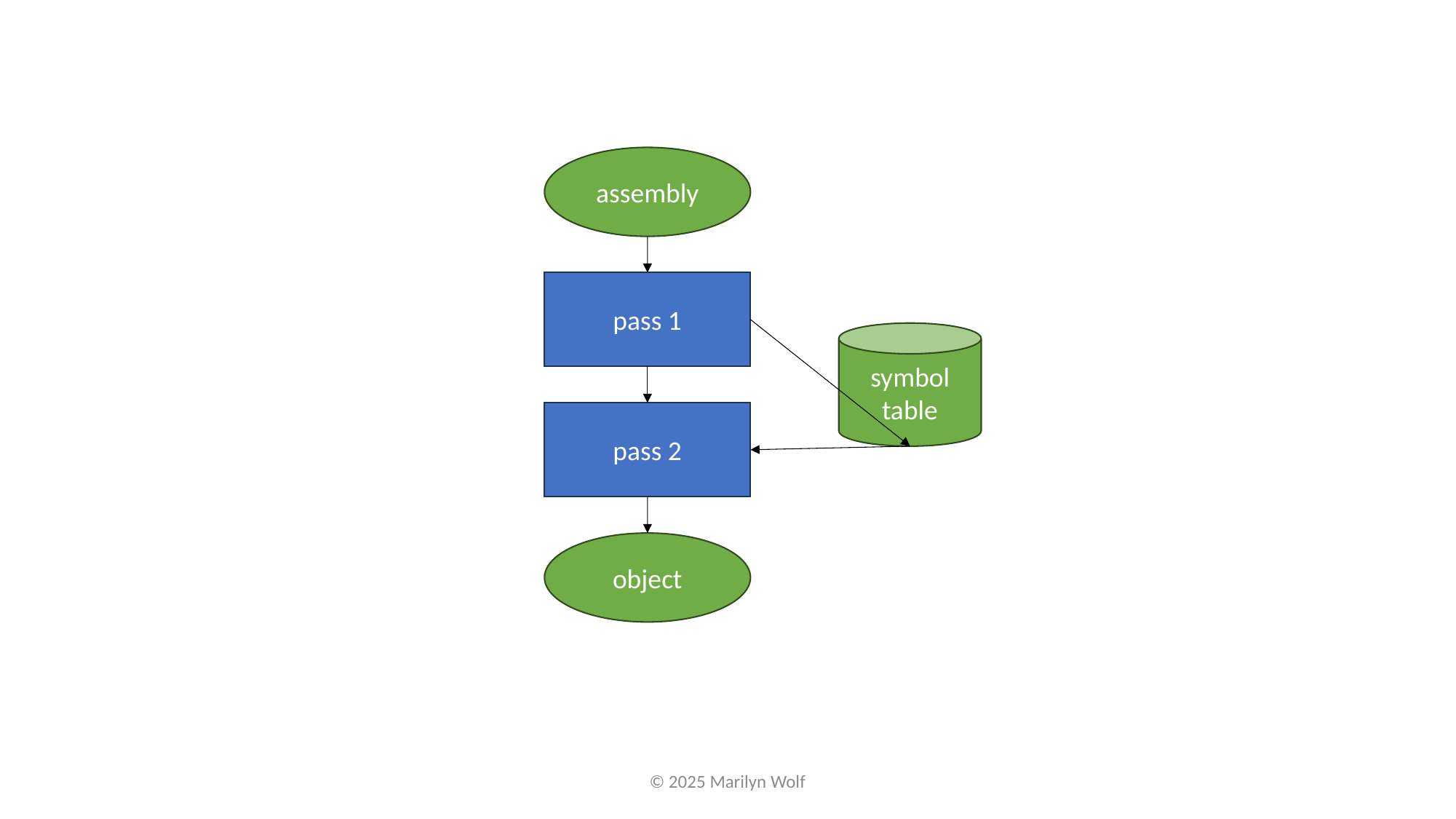

assembly
pass 1
symbol table
pass 2
object
© 2025 Marilyn Wolf